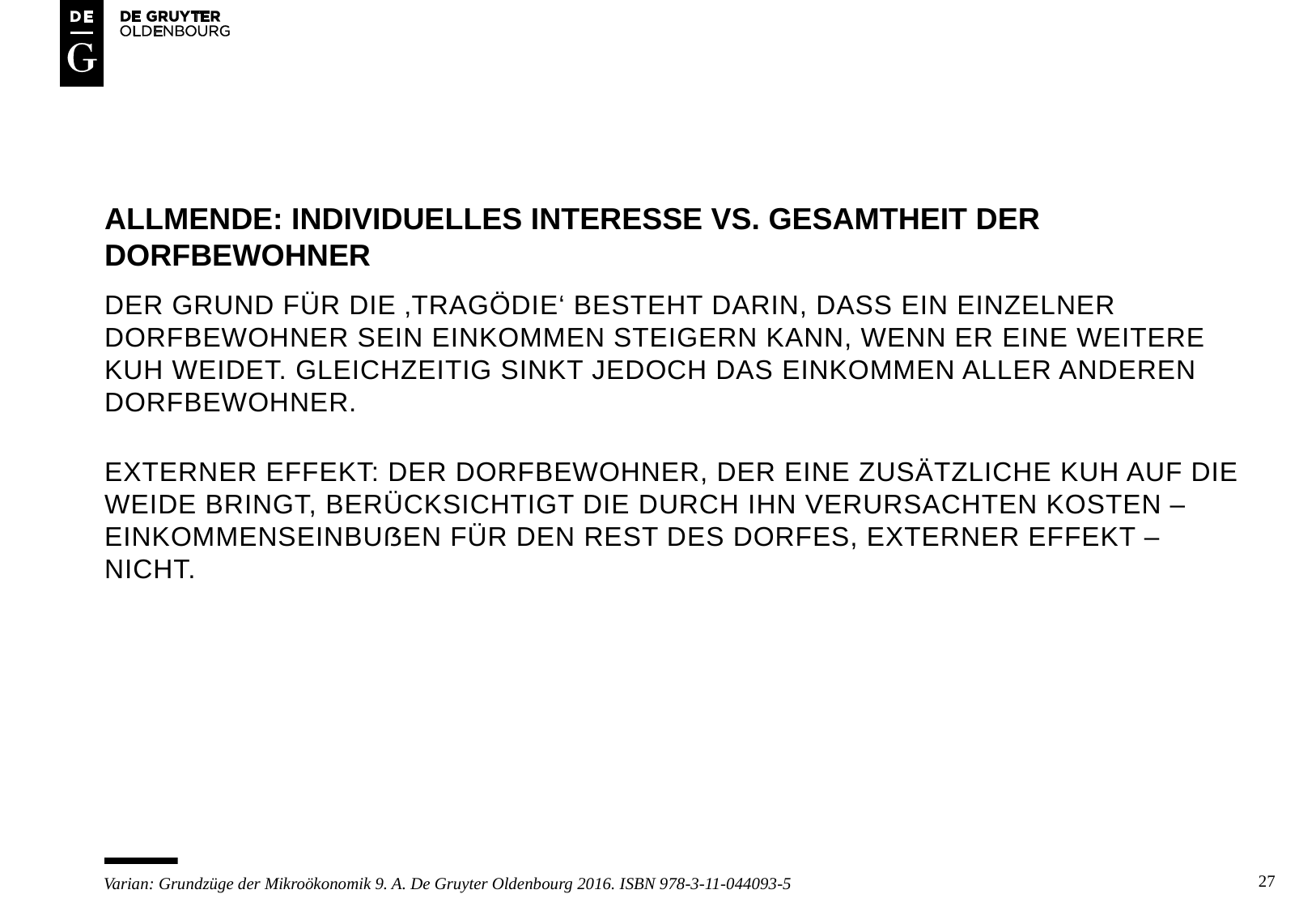

# Allmende: individuelles Interesse vs. Gesamtheit der Dorfbewohner
Der grund für die ‚Tragödie‘ besteht darin, dass ein einzelner Dorfbewohner sein einkommen steigern kann, wenn er eine weitere kuh weidet. Gleichzeitig sinkt jedoch das einkommen aller anderen dorfbewohner.
Externer effekt: der Dorfbewohner, der eine zusätzliche Kuh auf die Weide bringt, berücksichtigt die durch ihn verursachten kosten – einkommenseinbußen für den rest des dorfes, EXTERNER EFFEKT – nicht.
27
Varian: Grundzüge der Mikroökonomik 9. A. De Gruyter Oldenbourg 2016. ISBN 978-3-11-044093-5